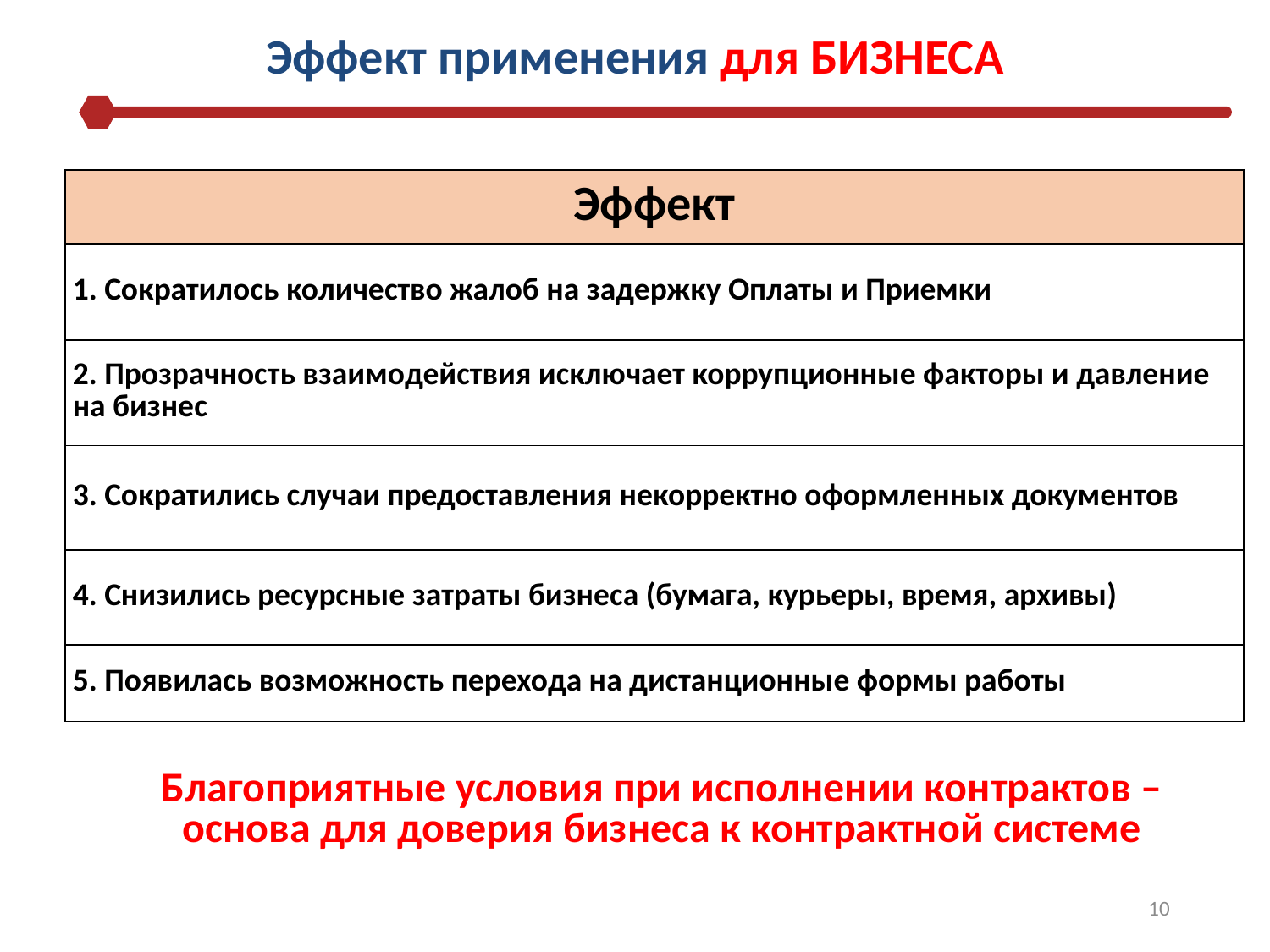

Эффект применения для БИЗНЕСА

| Эффект |
| --- |
| 1. Сократилось количество жалоб на задержку Оплаты и Приемки |
| 2. Прозрачность взаимодействия исключает коррупционные факторы и давление на бизнес |
| 3. Сократились случаи предоставления некорректно оформленных документов |
| 4. Снизились ресурсные затраты бизнеса (бумага, курьеры, время, архивы) |
| 5. Появилась возможность перехода на дистанционные формы работы |
.
# Благоприятные условия при исполнении контрактов – основа для доверия бизнеса к контрактной системе
10